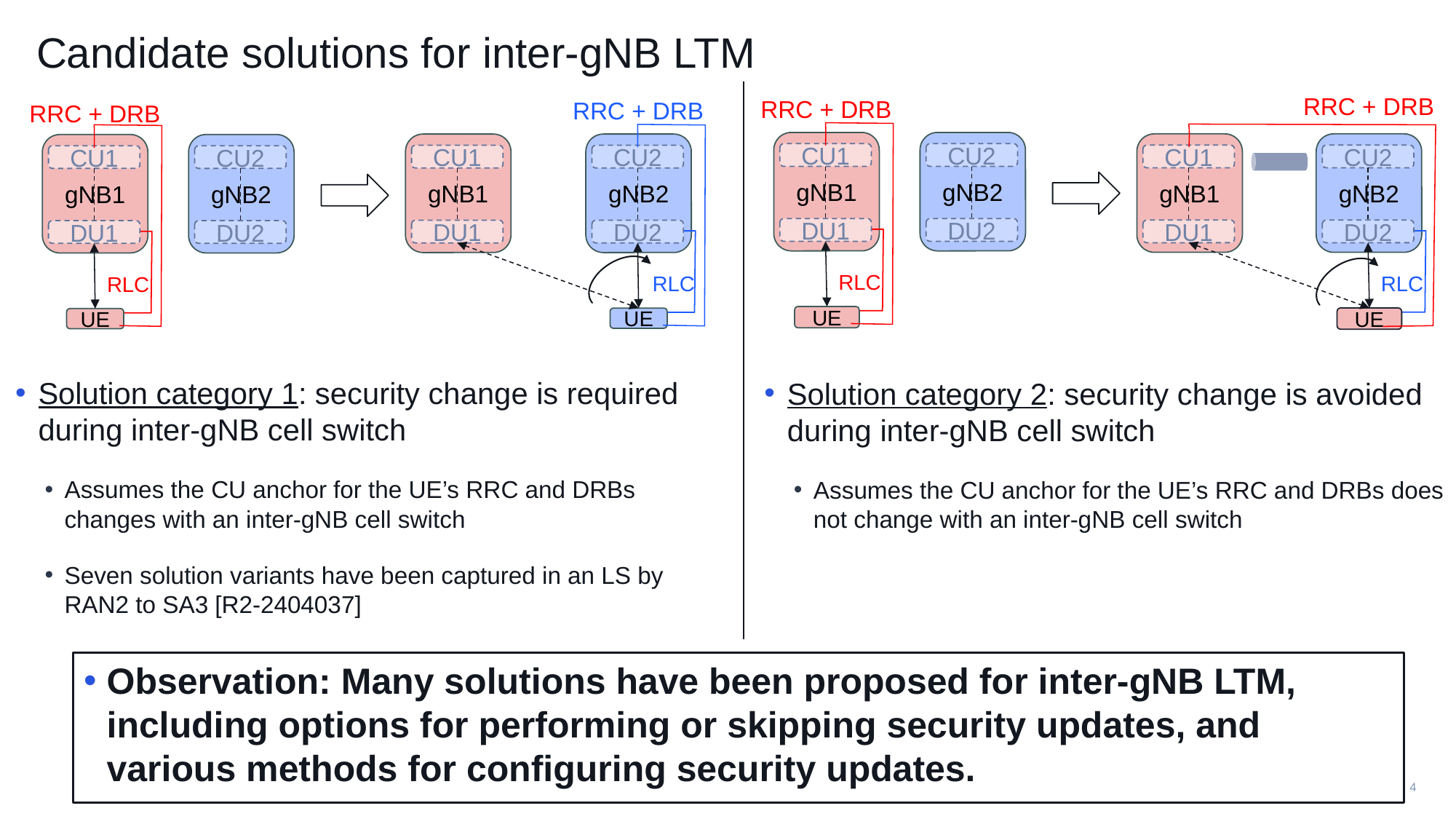

Candidate solutions for inter-gNB LTM
RRC + DRB

gNB1
gNB2

CU1
CU2
DU1
DU2

RLC

UE
RRC + DRB

gNB1
gNB2
CU1
CU2
DU1
DU2

RLC
UE

RRC + DRB

gNB1
gNB2
CU1
CU2
DU1
DU2

RLC
UE
RRC + DRB

gNB1
gNB2
CU1
CU2
DU1
DU2

RLC
UE

Solution category 1: security change is required during inter-gNB cell switch
Assumes the CU anchor for the UE’s RRC and DRBs changes with an inter-gNB cell switch
Seven solution variants have been captured in an LS by RAN2 to SA3 [R2-2404037]
Solution category 2: security change is avoided during inter-gNB cell switch
Assumes the CU anchor for the UE’s RRC and DRBs does not change with an inter-gNB cell switch
Observation: Many solutions have been proposed for inter-gNB LTM, including options for performing or skipping security updates, and various methods for configuring security updates.